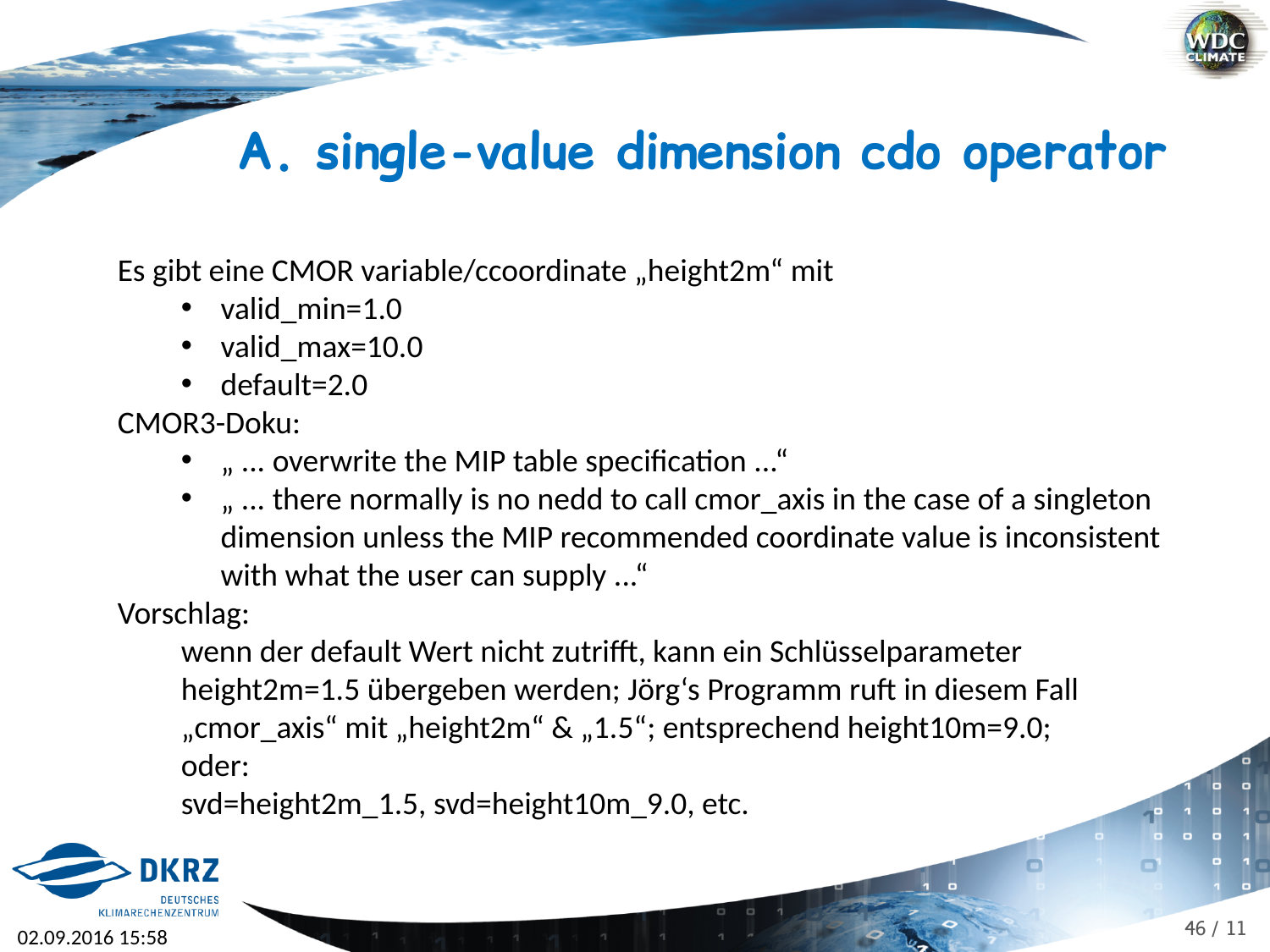

A. single-value dimension cdo operator
Es gibt eine CMOR variable/ccoordinate „height2m“ mit
valid_min=1.0
valid_max=10.0
default=2.0
CMOR3-Doku:
„ ... overwrite the MIP table specification ...“
„ ... there normally is no nedd to call cmor_axis in the case of a singleton dimension unless the MIP recommended coordinate value is inconsistent with what the user can supply ...“
Vorschlag:
wenn der default Wert nicht zutrifft, kann ein Schlüsselparameter height2m=1.5 übergeben werden; Jörg‘s Programm ruft in diesem Fall „cmor_axis“ mit „height2m“ & „1.5“; entsprechend height10m=9.0;
oder:
svd=height2m_1.5, svd=height10m_9.0, etc.